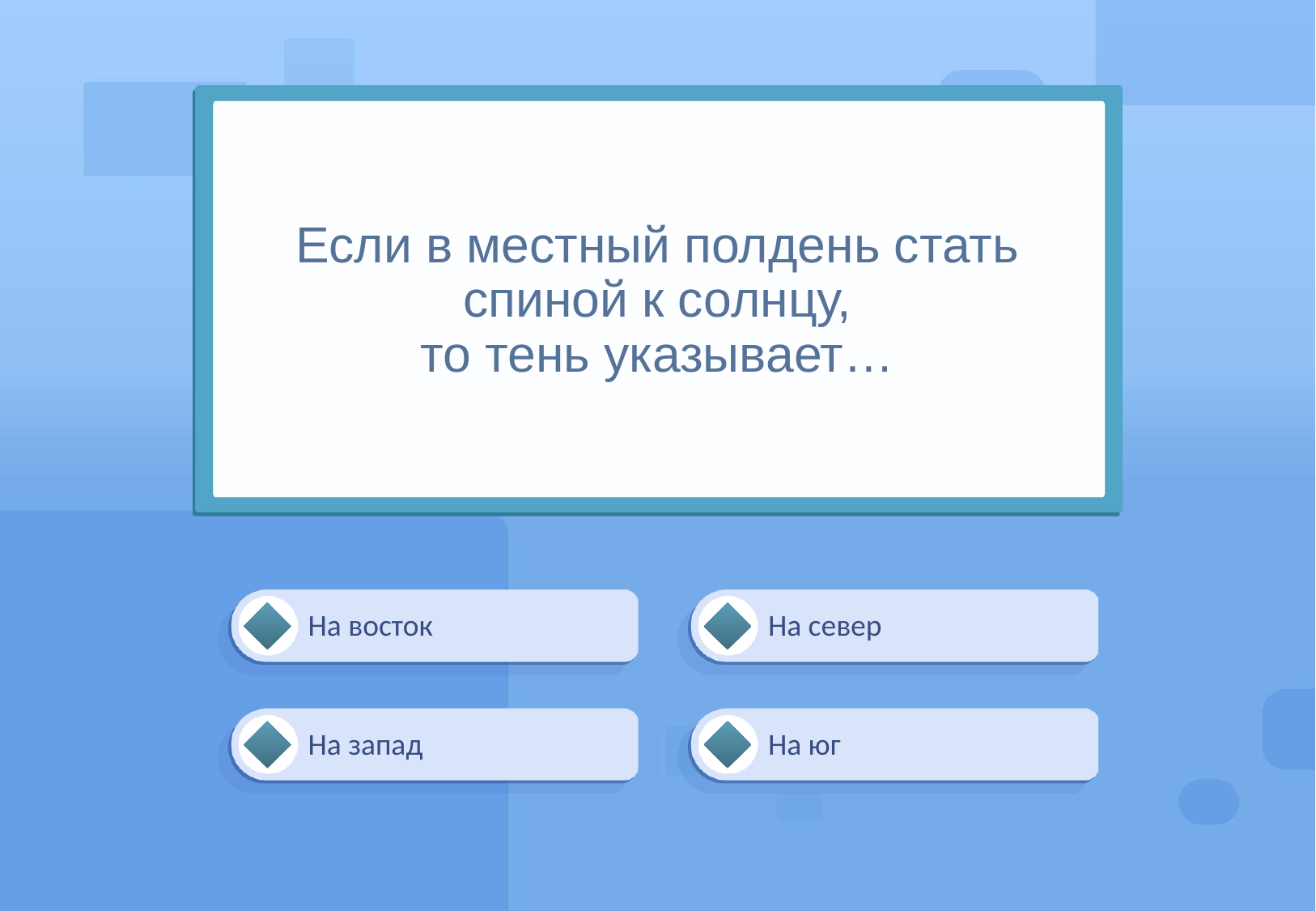

# Если в местный полдень стать спиной к солнцу, то тень указывает…
На восток
На север

На запад
На юг